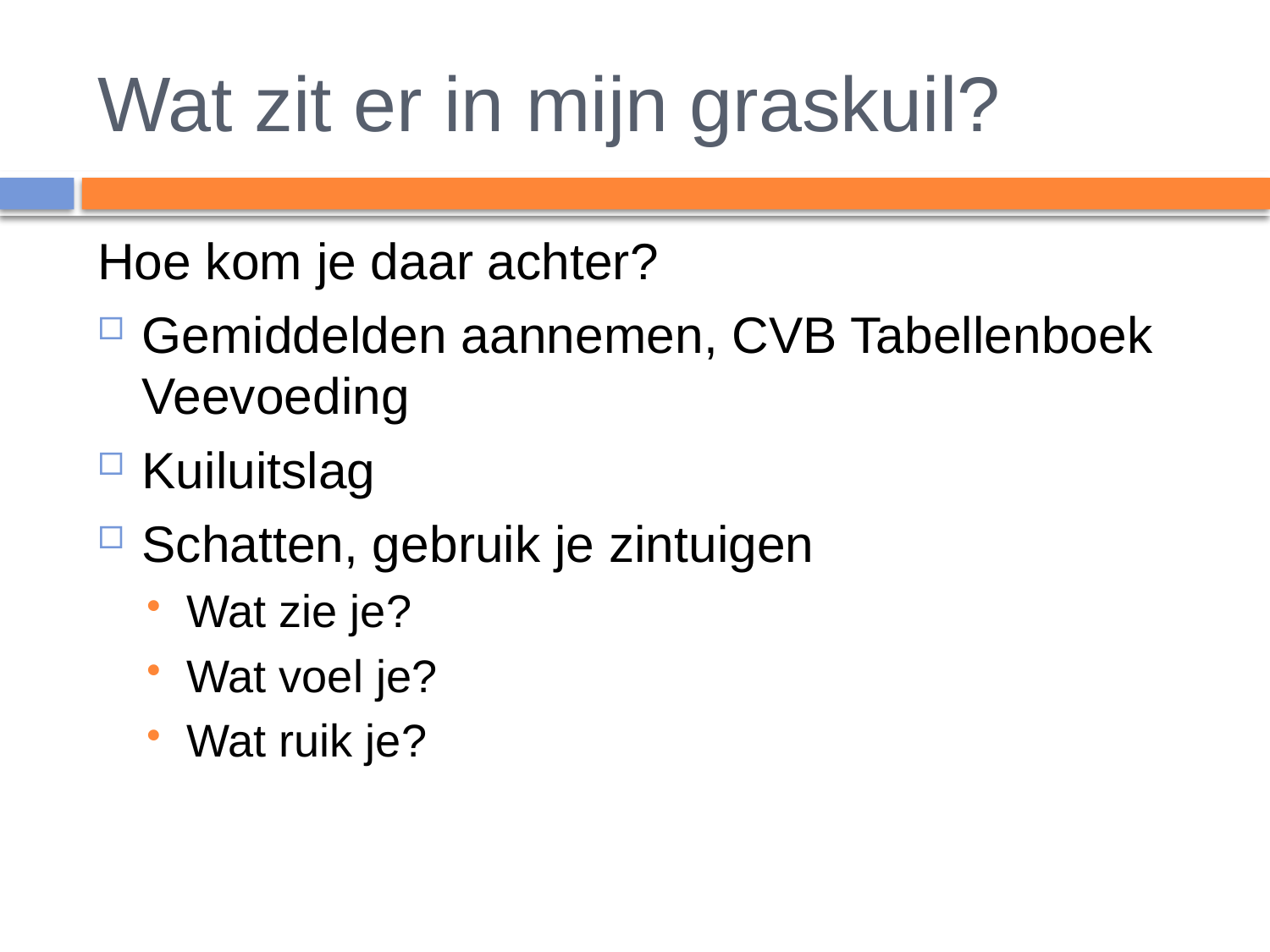

# Wat zit er in mijn graskuil?
Hoe kom je daar achter?
Gemiddelden aannemen, CVB Tabellenboek Veevoeding
Kuiluitslag
Schatten, gebruik je zintuigen
Wat zie je?
Wat voel je?
Wat ruik je?